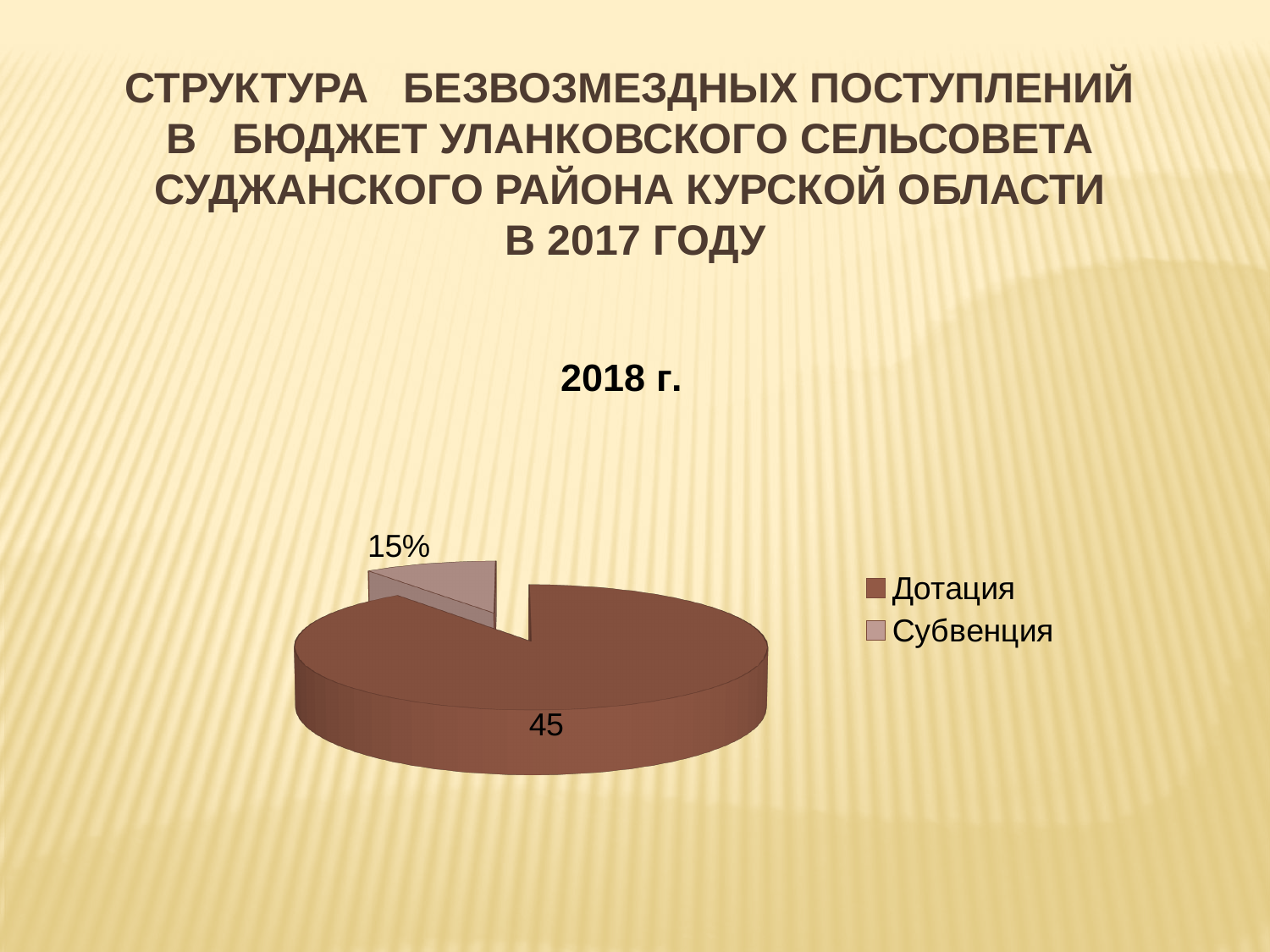

Структура   безвозмездных поступлений в   бюджет УЛАНКОВСКОГО сельсовета Суджанского района Курской области
 в 2017 году

[unsupported chart]